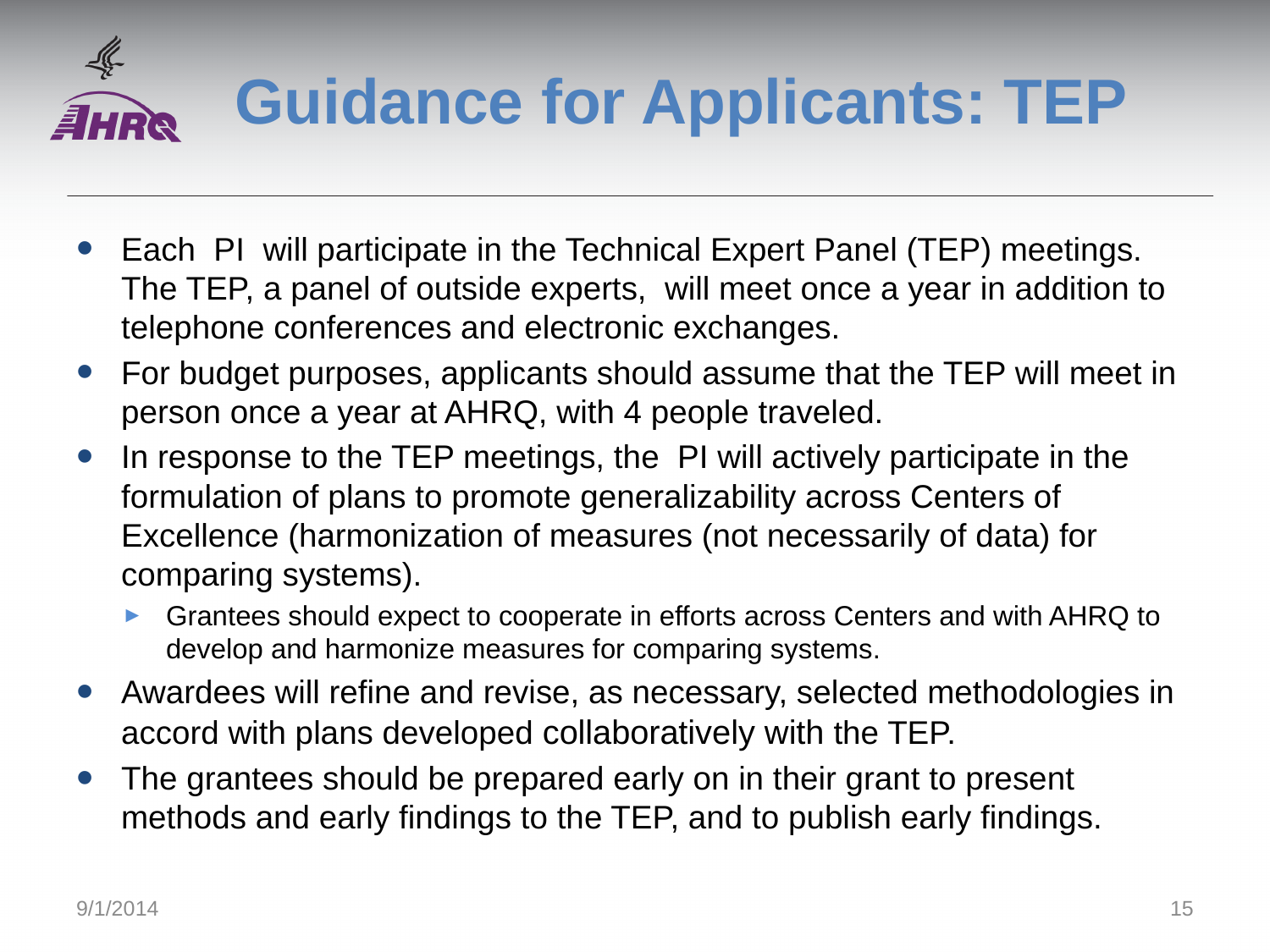

# Guidance for Applicants: TEP
Each  PI  will participate in the Technical Expert Panel (TEP) meetings.  The TEP, a panel of outside experts,  will meet once a year in addition to telephone conferences and electronic exchanges.
For budget purposes, applicants should assume that the TEP will meet in person once a year at AHRQ, with 4 people traveled.
In response to the TEP meetings, the  PI will actively participate in the formulation of plans to promote generalizability across Centers of Excellence (harmonization of measures (not necessarily of data) for comparing systems).
Grantees should expect to cooperate in efforts across Centers and with AHRQ to develop and harmonize measures for comparing systems.
Awardees will refine and revise, as necessary, selected methodologies in accord with plans developed collaboratively with the TEP.
The grantees should be prepared early on in their grant to present methods and early findings to the TEP, and to publish early findings.
9/1/2014
15